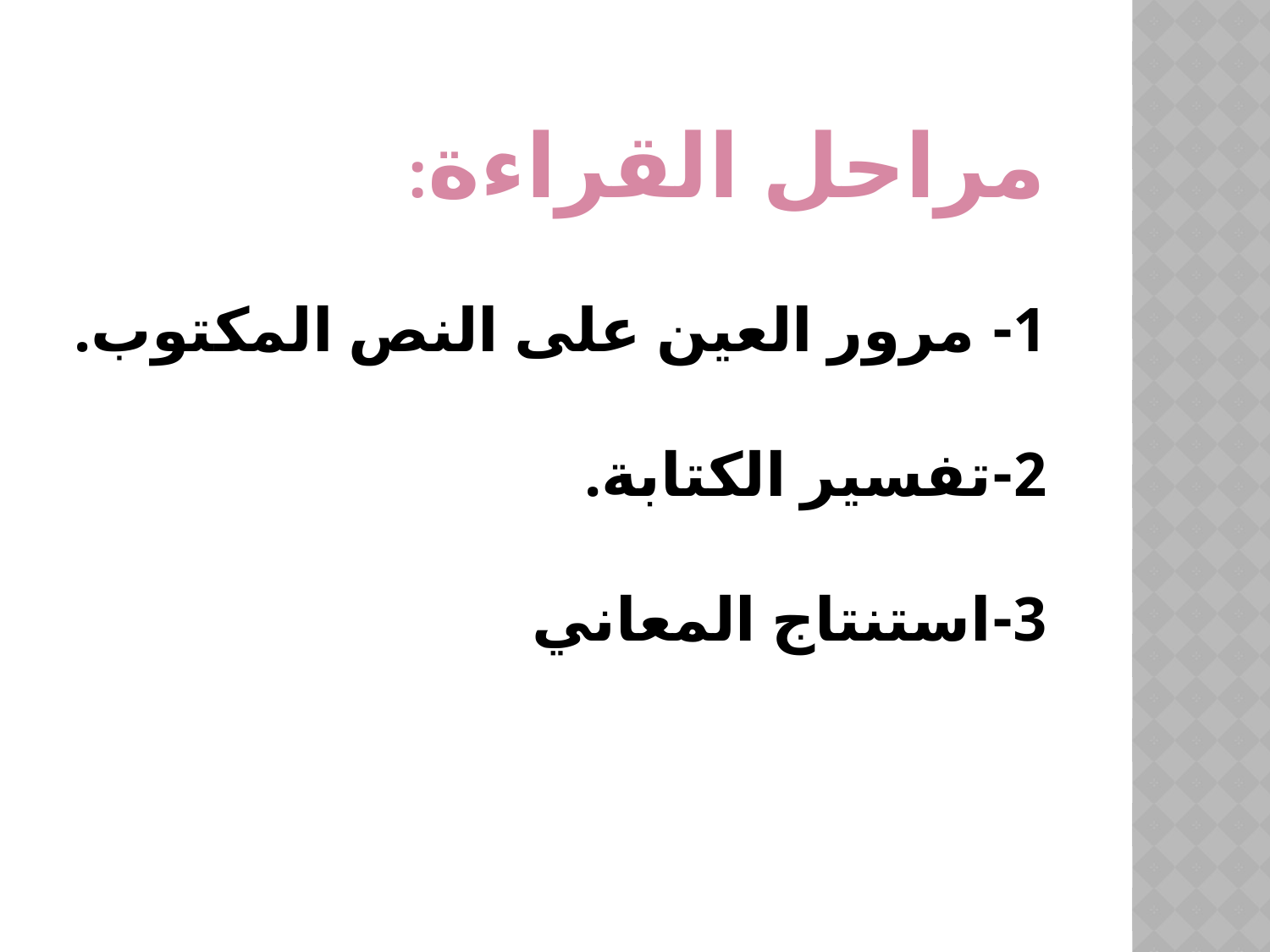

# مراحل القراءة: 1- مرور العين على النص المكتوب. 2-تفسير الكتابة. 3-استنتاج المعاني